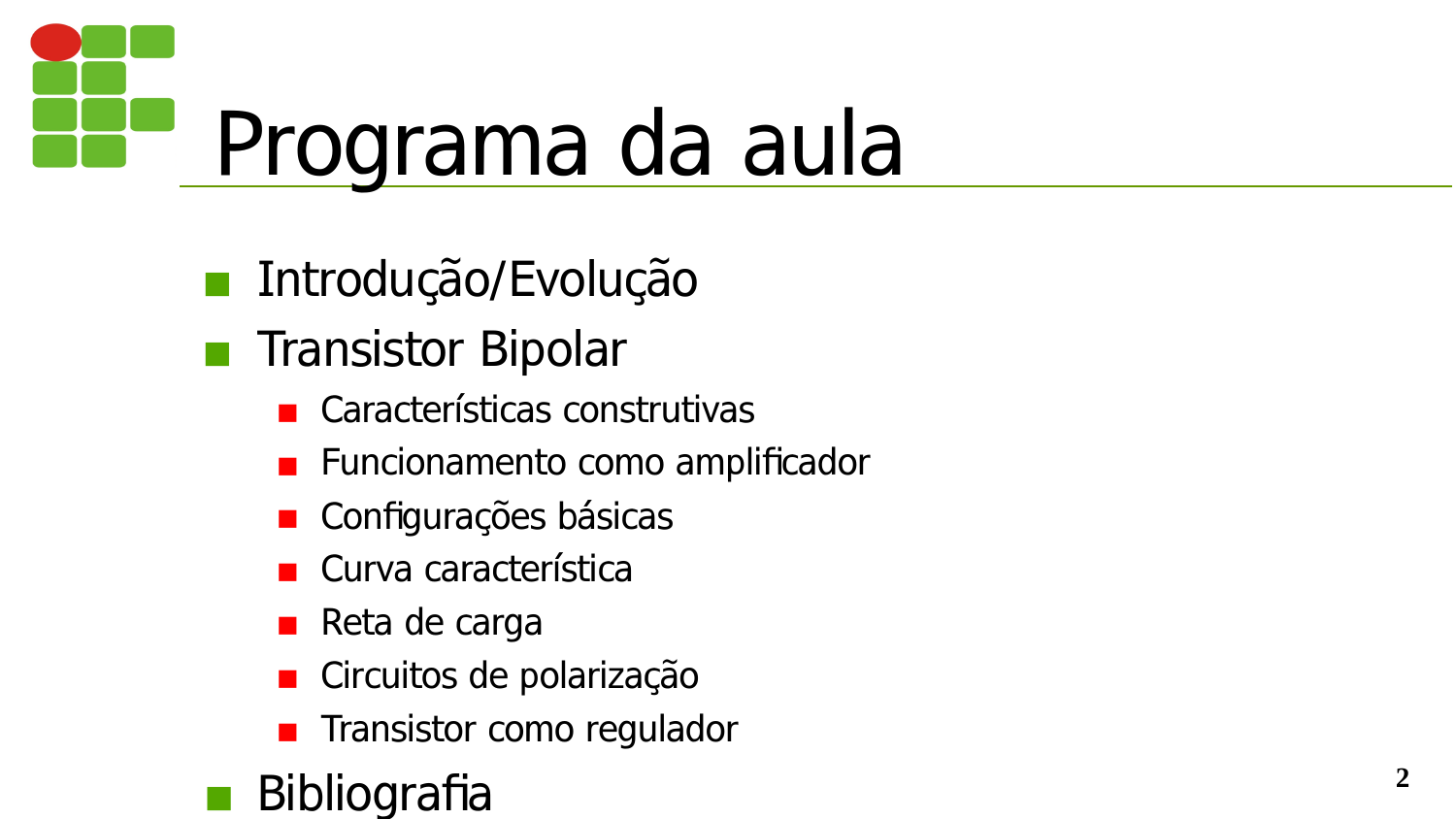

# Programa da aula
Introdução/Evolução
Transistor Bipolar
Características construtivas
Funcionamento como amplificador
Configurações básicas
Curva característica
Reta de carga
Circuitos de polarização
Transistor como regulador
Bibliografia
2